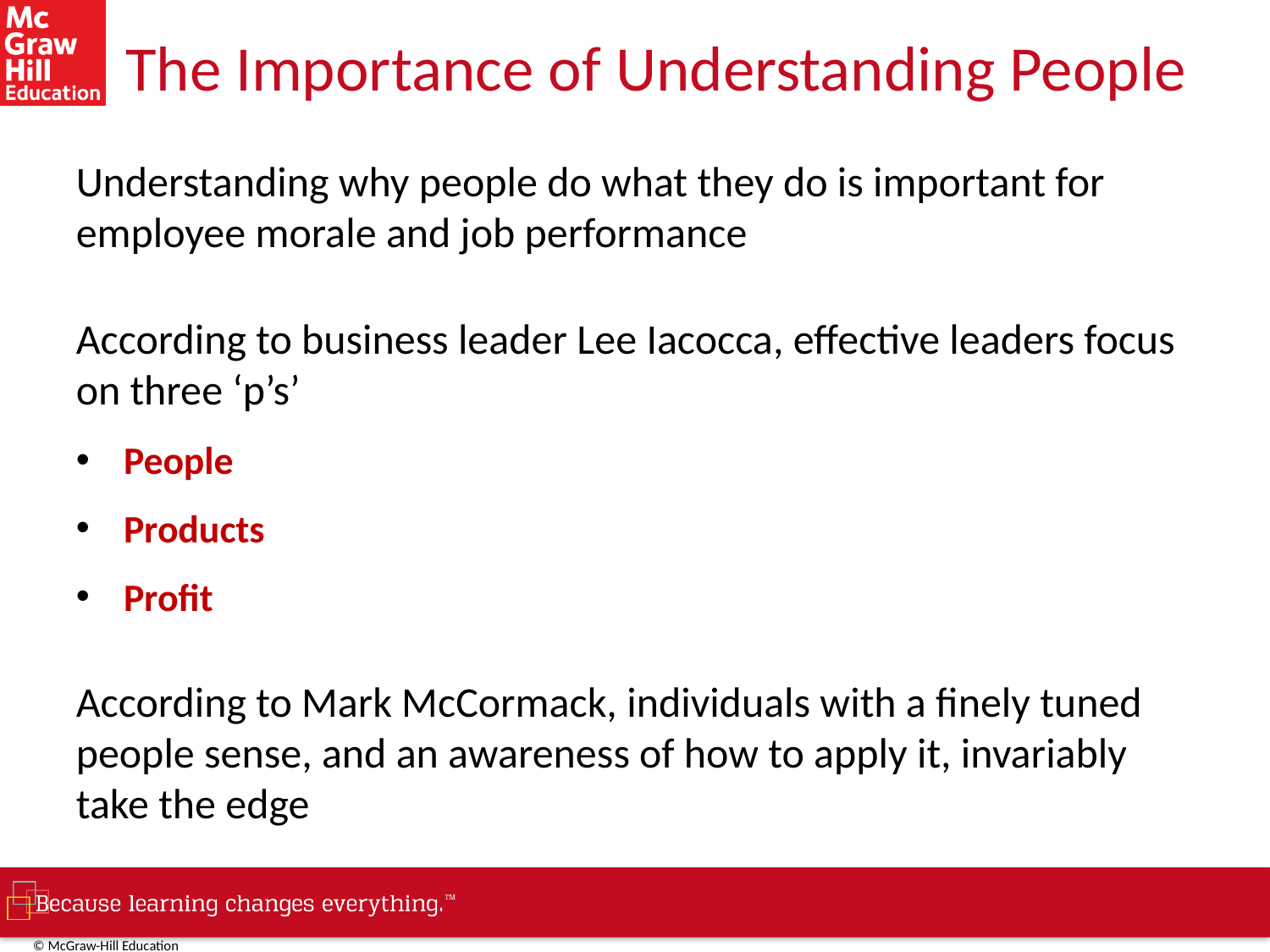

# The Importance of Understanding People
Understanding why people do what they do is important for employee morale and job performance

According to business leader Lee Iacocca, effective leaders focus on three ‘p’s’
People
Products
Profit

According to Mark McCormack, individuals with a finely tuned people sense, and an awareness of how to apply it, invariably take the edge